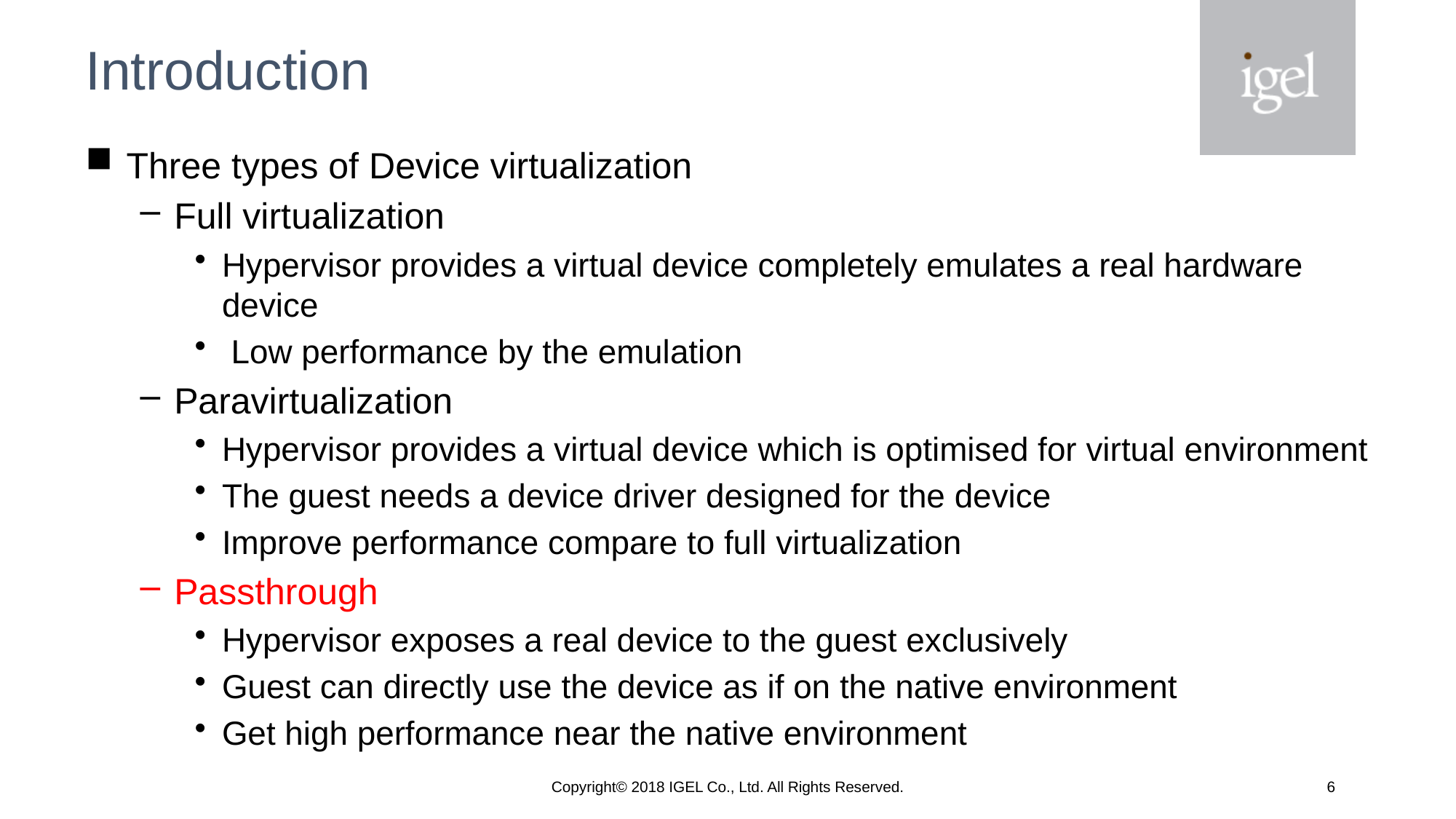

# Introduction
Three types of Device virtualization
Full virtualization
Hypervisor provides a virtual device completely emulates a real hardware device
 Low performance by the emulation
Paravirtualization
Hypervisor provides a virtual device which is optimised for virtual environment
The guest needs a device driver designed for the device
Improve performance compare to full virtualization
Passthrough
Hypervisor exposes a real device to the guest exclusively
Guest can directly use the device as if on the native environment
Get high performance near the native environment

Copyright© 2018 IGEL Co., Ltd. All Rights Reserved.
6